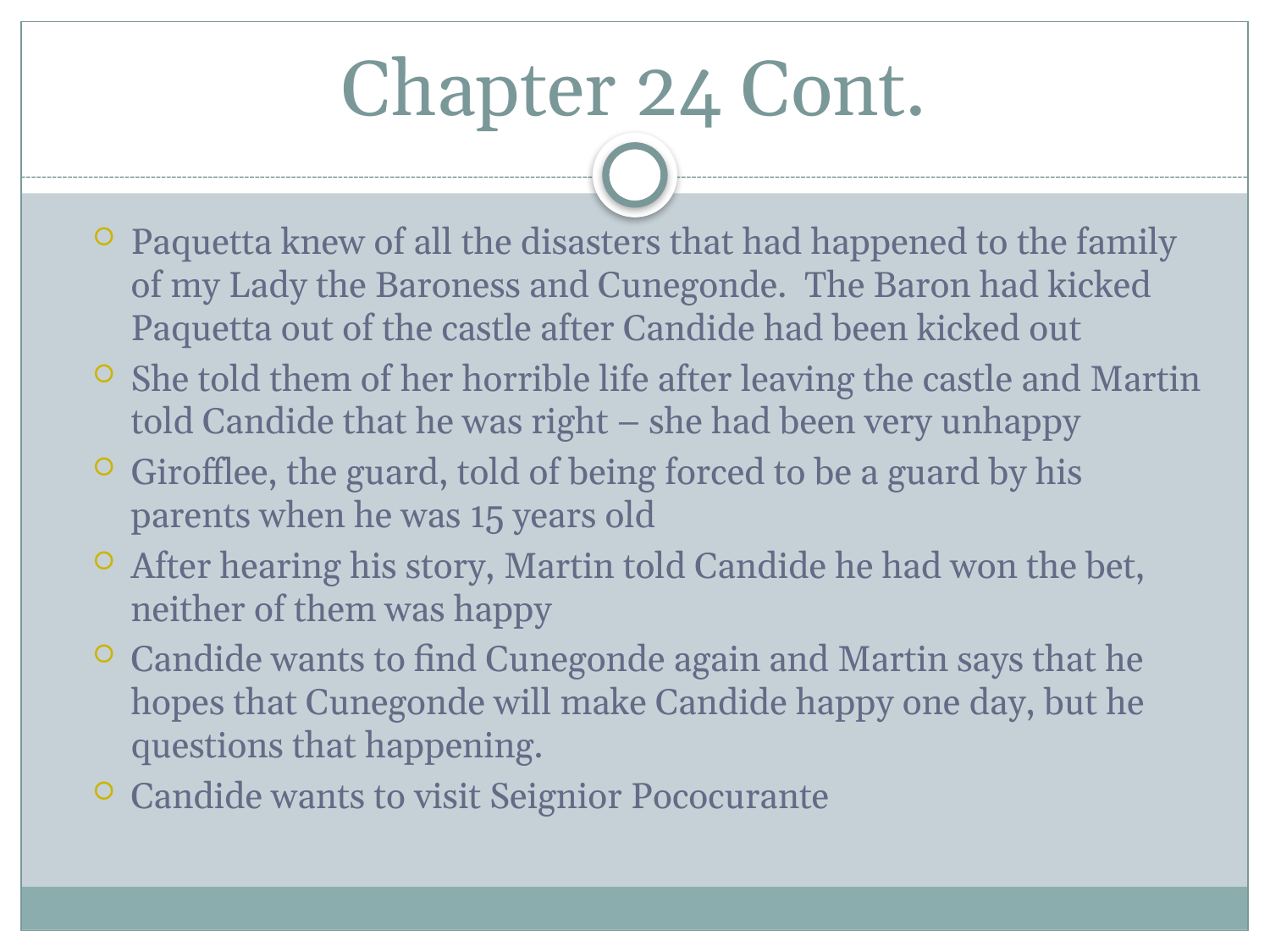

# Chapter 24 Cont.
Paquetta knew of all the disasters that had happened to the family of my Lady the Baroness and Cunegonde.  The Baron had kicked Paquetta out of the castle after Candide had been kicked out
She told them of her horrible life after leaving the castle and Martin told Candide that he was right – she had been very unhappy
Girofflee, the guard, told of being forced to be a guard by his parents when he was 15 years old
After hearing his story, Martin told Candide he had won the bet, neither of them was happy
Candide wants to find Cunegonde again and Martin says that he hopes that Cunegonde will make Candide happy one day, but he questions that happening.
Candide wants to visit Seignior Pococurante